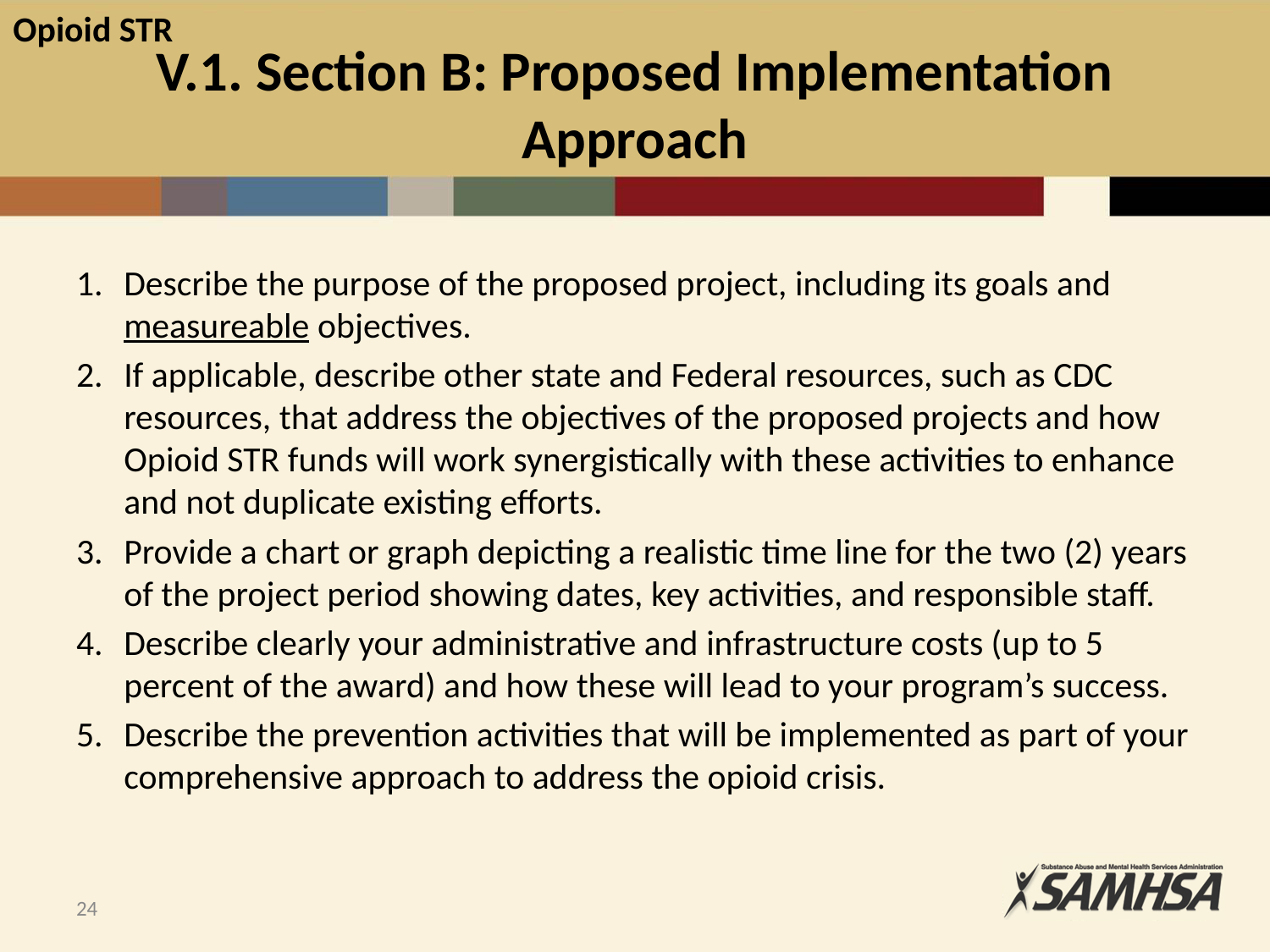

# V.1. Section B: Proposed Implementation Approach
Describe the purpose of the proposed project, including its goals and measureable objectives.
If applicable, describe other state and Federal resources, such as CDC resources, that address the objectives of the proposed projects and how Opioid STR funds will work synergistically with these activities to enhance and not duplicate existing efforts.
Provide a chart or graph depicting a realistic time line for the two (2) years of the project period showing dates, key activities, and responsible staff.
Describe clearly your administrative and infrastructure costs (up to 5 percent of the award) and how these will lead to your program’s success.
Describe the prevention activities that will be implemented as part of your comprehensive approach to address the opioid crisis.
24